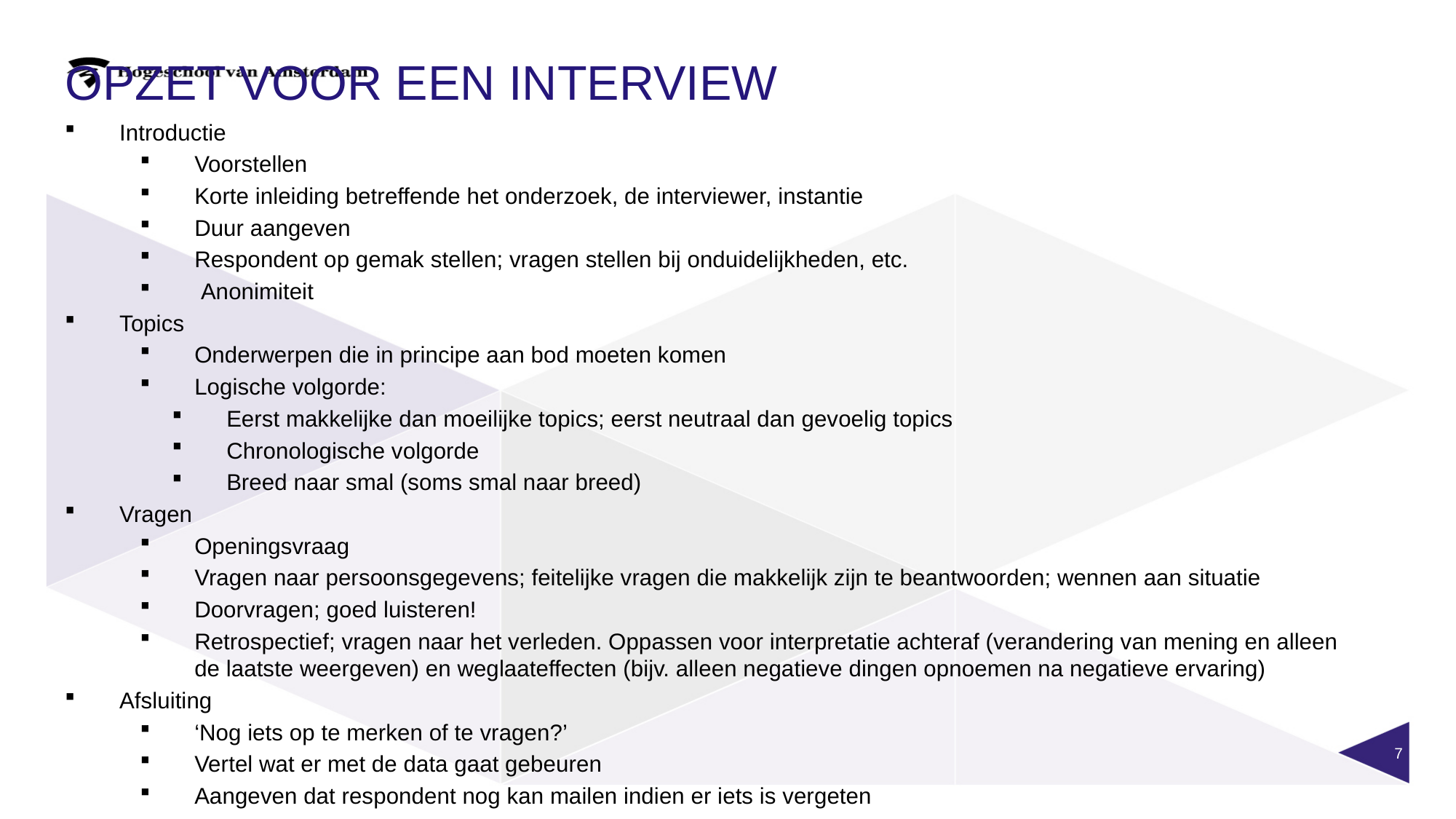

# Opzet voor een interview
Introductie
Voorstellen
Korte inleiding betreffende het onderzoek, de interviewer, instantie
Duur aangeven
Respondent op gemak stellen; vragen stellen bij onduidelijkheden, etc.
 Anonimiteit
Topics
Onderwerpen die in principe aan bod moeten komen
Logische volgorde:
Eerst makkelijke dan moeilijke topics; eerst neutraal dan gevoelig topics
Chronologische volgorde
Breed naar smal (soms smal naar breed)
Vragen
Openingsvraag
Vragen naar persoonsgegevens; feitelijke vragen die makkelijk zijn te beantwoorden; wennen aan situatie
Doorvragen; goed luisteren!
Retrospectief; vragen naar het verleden. Oppassen voor interpretatie achteraf (verandering van mening en alleen de laatste weergeven) en weglaateffecten (bijv. alleen negatieve dingen opnoemen na negatieve ervaring)
Afsluiting
‘Nog iets op te merken of te vragen?’
Vertel wat er met de data gaat gebeuren
Aangeven dat respondent nog kan mailen indien er iets is vergeten
7